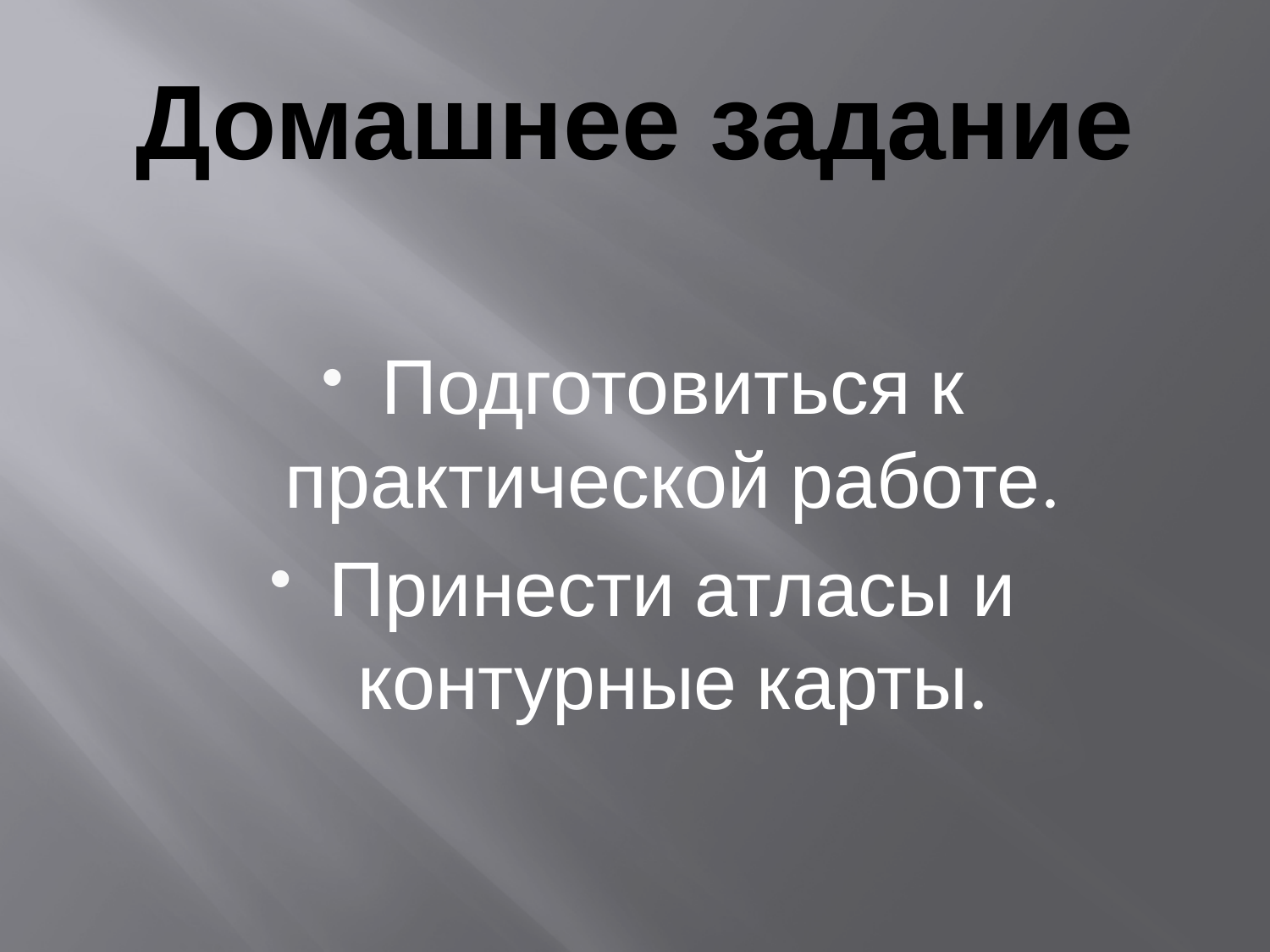

# Домашнее задание

Подготовиться к практической работе.
Принести атласы и контурные карты.